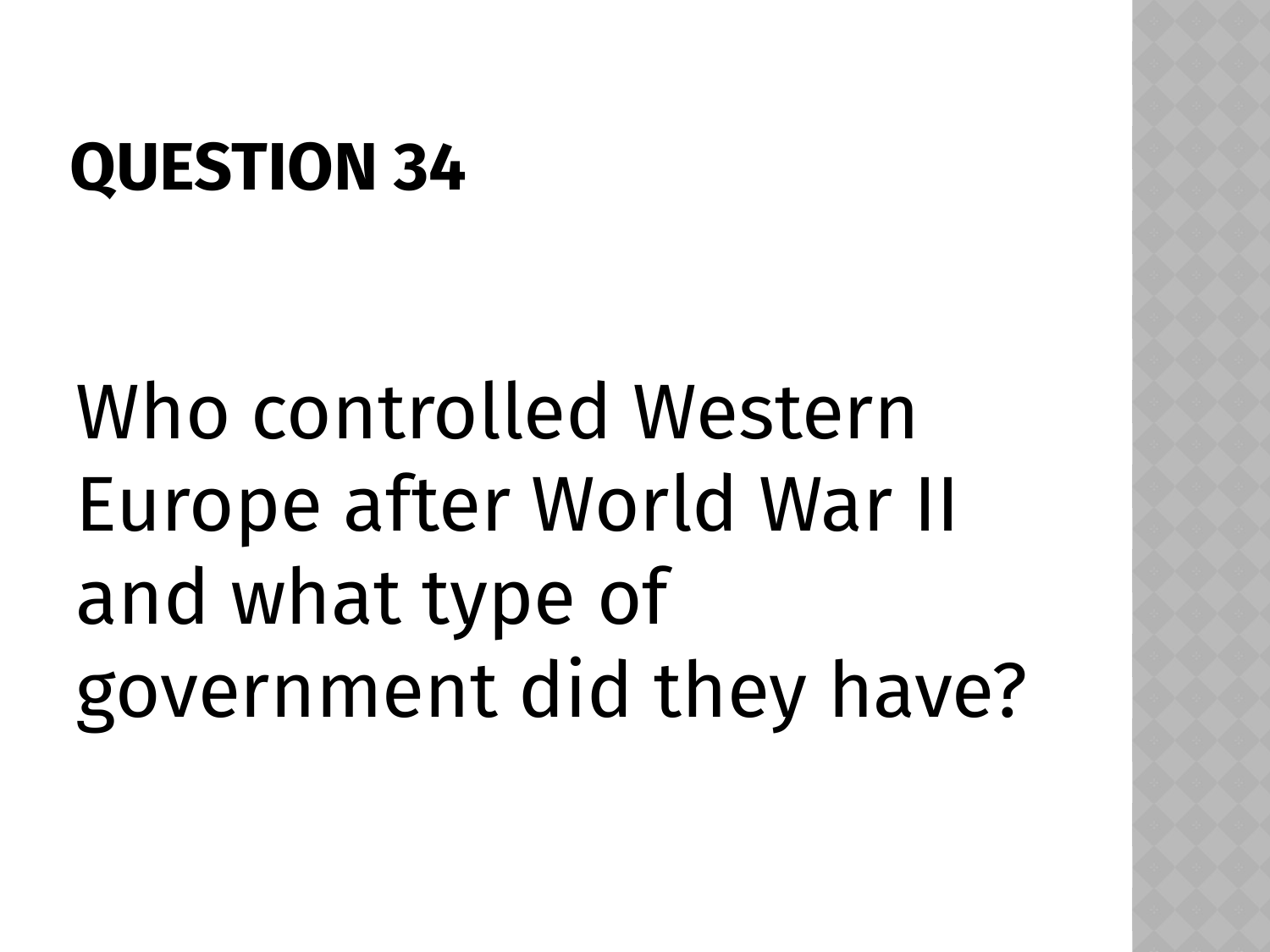

# Question 34

Who controlled Western Europe after World War II and what type of government did they have?